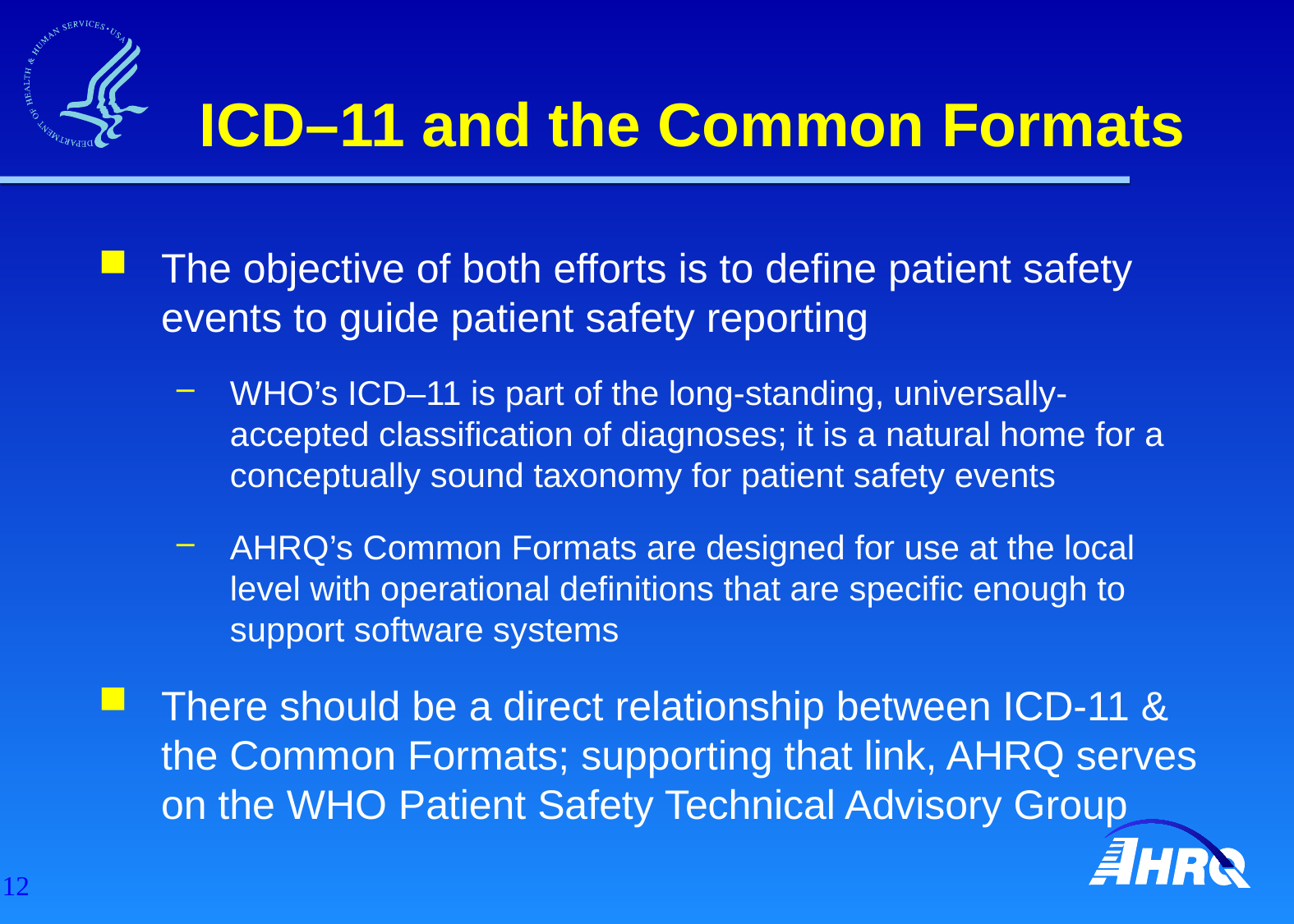

# ICD–11 and the Common Formats
The objective of both efforts is to define patient safety events to guide patient safety reporting
WHO’s ICD–11 is part of the long-standing, universally-accepted classification of diagnoses; it is a natural home for a conceptually sound taxonomy for patient safety events
AHRQ’s Common Formats are designed for use at the local level with operational definitions that are specific enough to support software systems
There should be a direct relationship between ICD-11 & the Common Formats; supporting that link, AHRQ serves on the WHO Patient Safety Technical Advisory Group